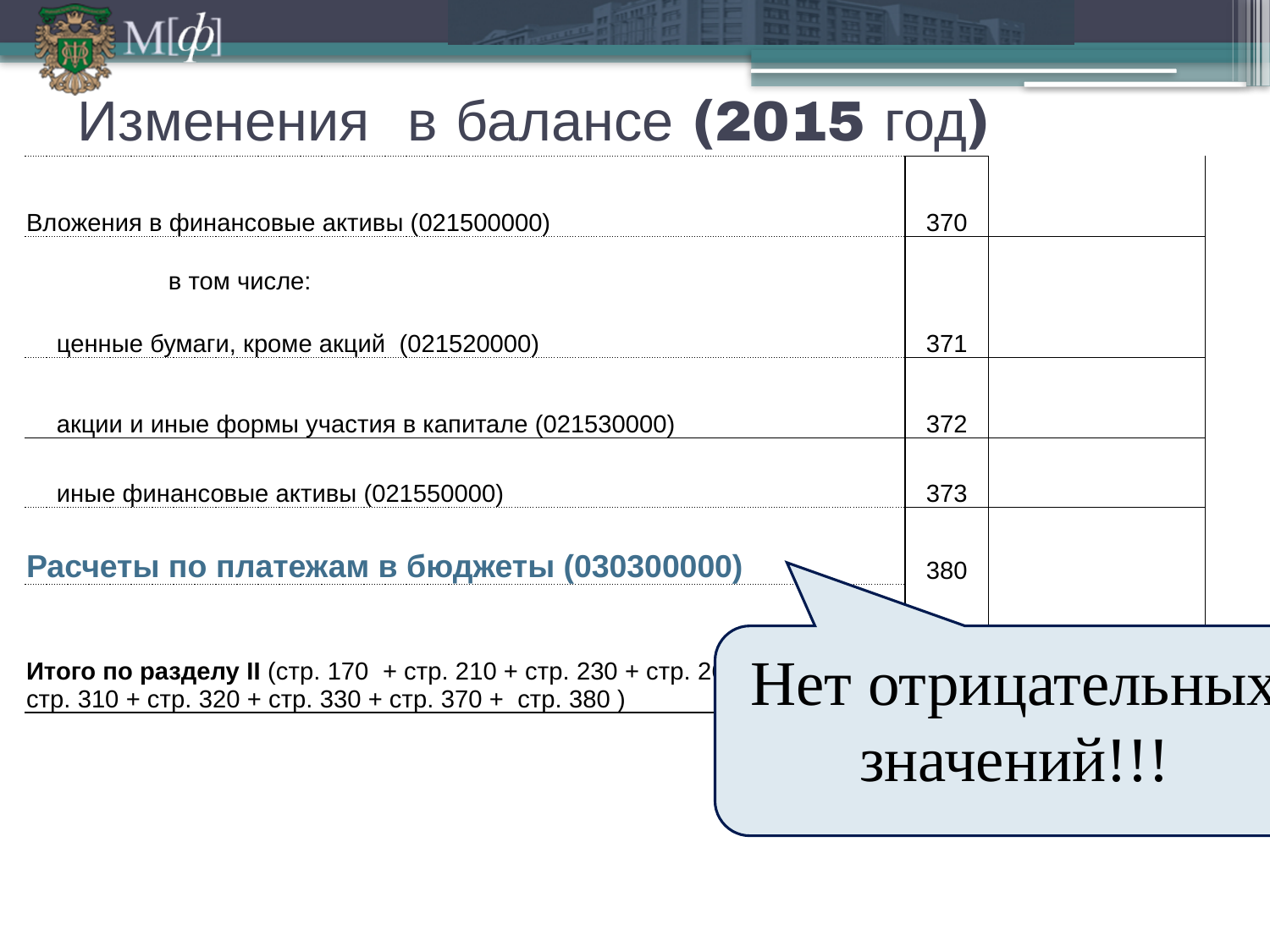

# Изменения  в балансе (2015 год)
| Вложения в финансовые активы (021500000) | 370 |  |
| --- | --- | --- |
| в том числе: |  |  |
| ценные бумаги, кроме акций (021520000) | 371 |  |
| акции и иные формы участия в капитале (021530000) | 372 |  |
| иные финансовые активы (021550000) | 373 |  |
| Расчеты по платежам в бюджеты (030300000) | 380 |  |
| Итого по разделу II (стр. 170 + стр. 210 + стр. 230 + стр. 260 + стр. 290 + стр. 310 + стр. 320 + стр. 330 + стр. 370 + стр. 380 ) | 400 |  |

Нет отрицательных значений!!!